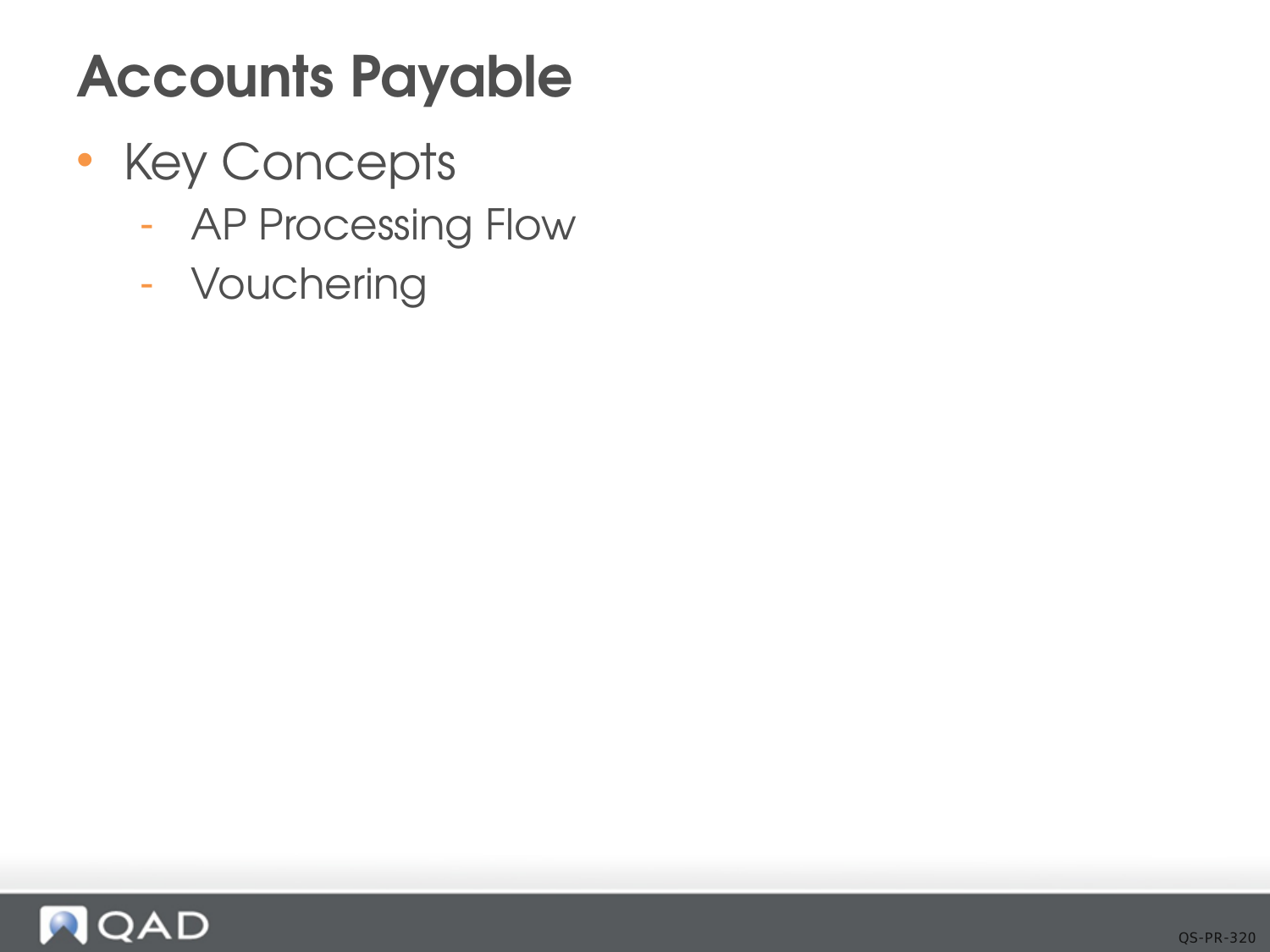

# Accounts Payable
Key Concepts
 AP Processing Flow
 Vouchering

QS-PR-320